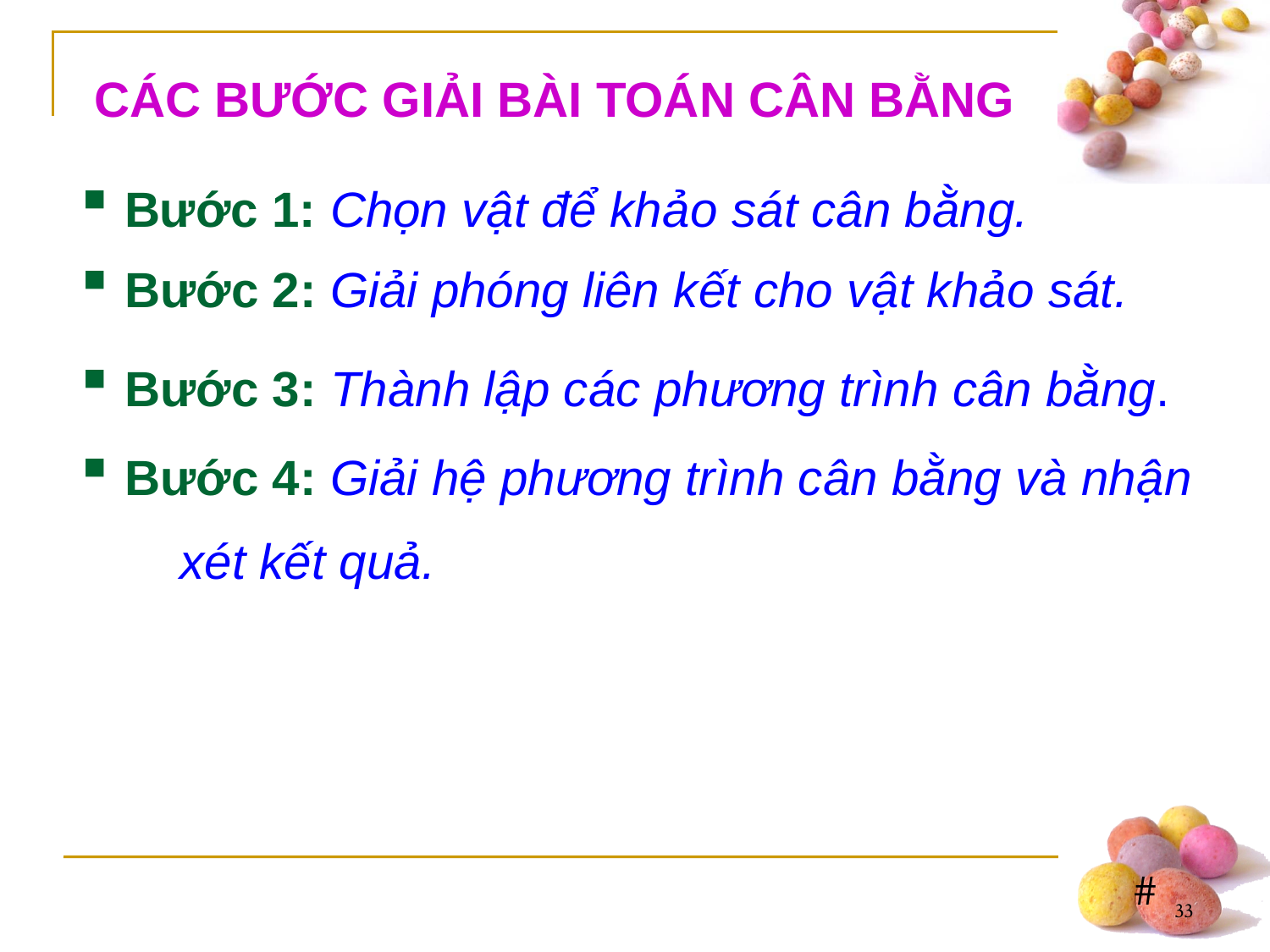

CÁC BƯỚC GIẢI BÀI TOÁN CÂN BẰNG
 Bước 1: Chọn vật để khảo sát cân bằng.
 Bước 2: Giải phóng liên kết cho vật khảo sát.
 Bước 3: Thành lập các phương trình cân bằng.
 Bước 4: Giải hệ phương trình cân bằng và nhận
     xét kết quả.
33